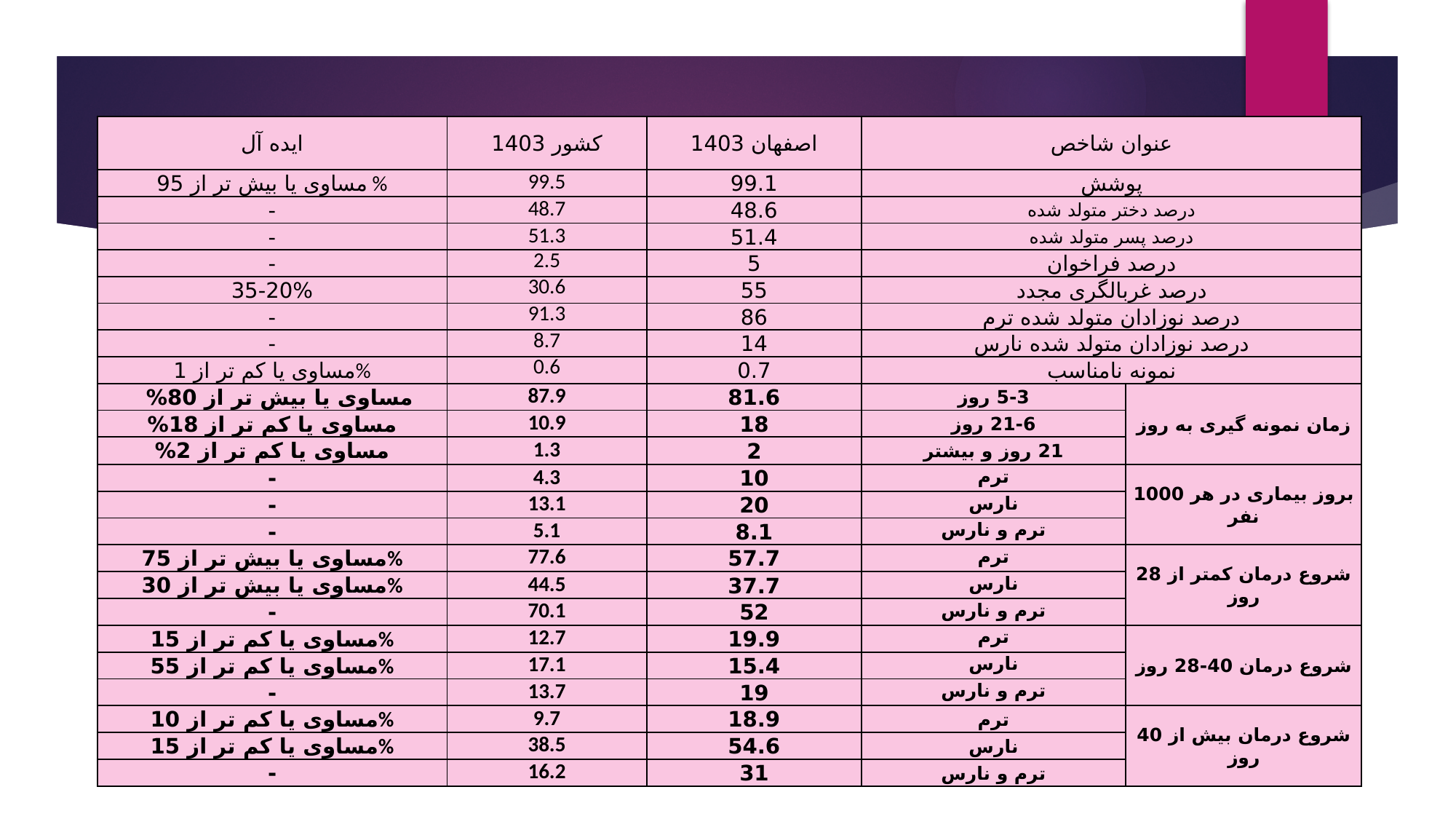

| ایده آل | کشور 1403 | اصفهان 1403 | عنوان شاخص |  |
| --- | --- | --- | --- | --- |
| مساوی یا بیش تر از 95 % | 99.5 | 99.1 | پوشش |  |
| - | 48.7 | 48.6 | درصد دختر متولد شده |  |
| - | 51.3 | 51.4 | درصد پسر متولد شده |  |
| - | 2.5 | 5 | درصد فراخوان |  |
| 35-20% | 30.6 | 55 | درصد غربالگری مجدد |  |
| - | 91.3 | 86 | درصد نوزادان متولد شده ترم |  |
| - | 8.7 | 14 | درصد نوزادان متولد شده نارس |  |
| مساوی یا کم تر از 1% | 0.6 | 0.7 | نمونه نامناسب |  |
| مساوی یا بیش تر از 80% | 87.9 | 81.6 | 5-3 روز | زمان نمونه گیری به روز |
| مساوی یا کم تر از 18% | 10.9 | 18 | 21-6 روز |  |
| مساوی یا کم تر از 2% | 1.3 | 2 | 21 روز و بیشتر |  |
| - | 4.3 | 10 | ترم | بروز بیماری در هر 1000 نفر |
| - | 13.1 | 20 | نارس |  |
| - | 5.1 | 8.1 | ترم و نارس |  |
| مساوی یا بیش تر از 75% | 77.6 | 57.7 | ترم | شروع درمان کمتر از 28 روز |
| مساوی یا بیش تر از 30% | 44.5 | 37.7 | نارس |  |
| - | 70.1 | 52 | ترم و نارس |  |
| مساوی یا کم تر از 15% | 12.7 | 19.9 | ترم | شروع درمان 40-28 روز |
| مساوی یا کم تر از 55% | 17.1 | 15.4 | نارس |  |
| - | 13.7 | 19 | ترم و نارس |  |
| مساوی یا کم تر از 10% | 9.7 | 18.9 | ترم | شروع درمان بیش از 40 روز |
| مساوی یا کم تر از 15% | 38.5 | 54.6 | نارس |  |
| - | 16.2 | 31 | ترم و نارس |  |
#